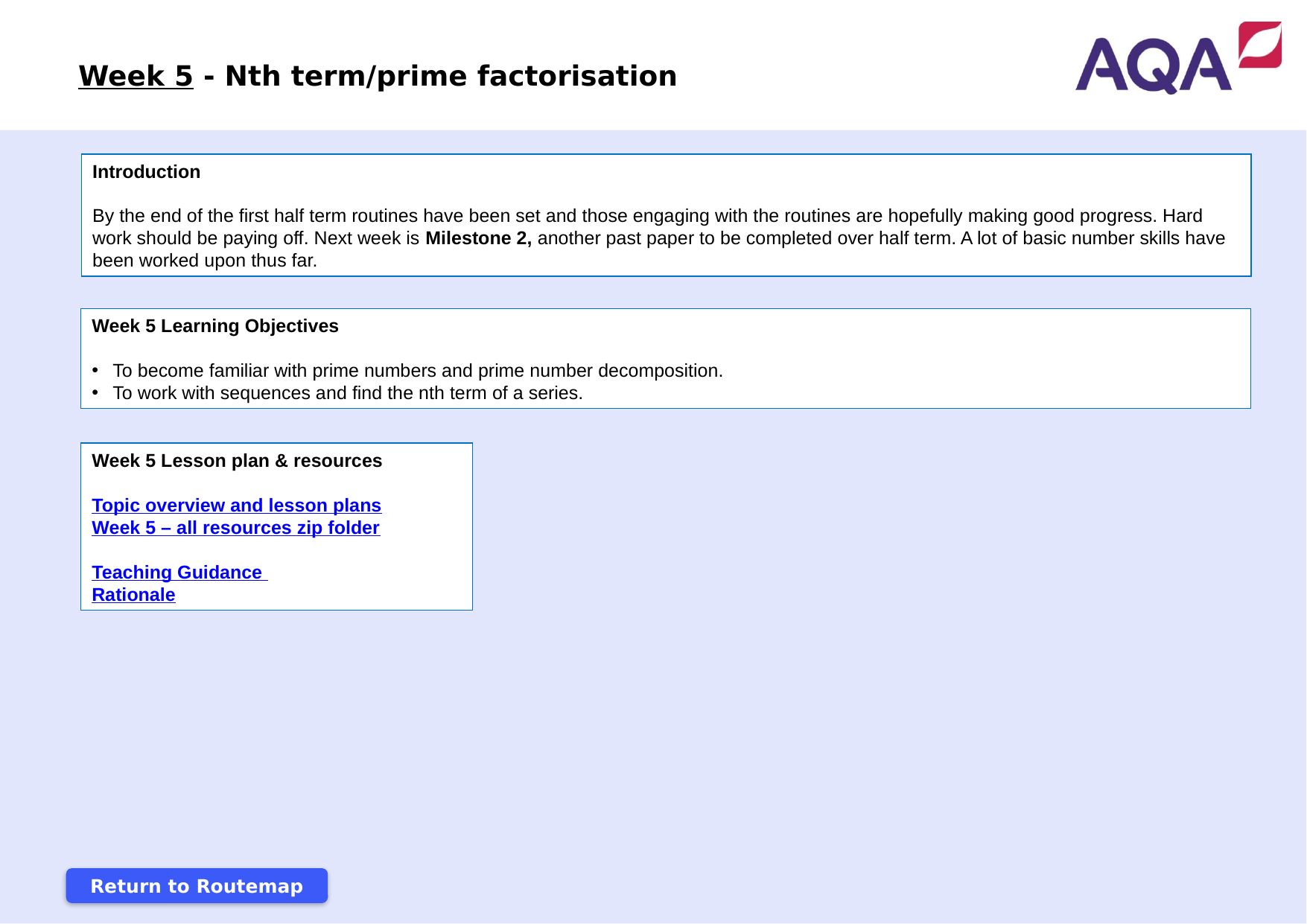

Week 5 - Nth term/prime factorisation
Introduction

By the end of the first half term routines have been set and those engaging with the routines are hopefully making good progress. Hard work should be paying off. Next week is Milestone 2, another past paper to be completed over half term. A lot of basic number skills have been worked upon thus far.
Week 5 Learning Objectives

To become familiar with prime numbers and prime number decomposition.
To work with sequences and find the nth term of a series.
Week 5 Lesson plan & resources

Topic overview and lesson plans
Week 5 – all resources zip folder

Teaching Guidance
Rationale